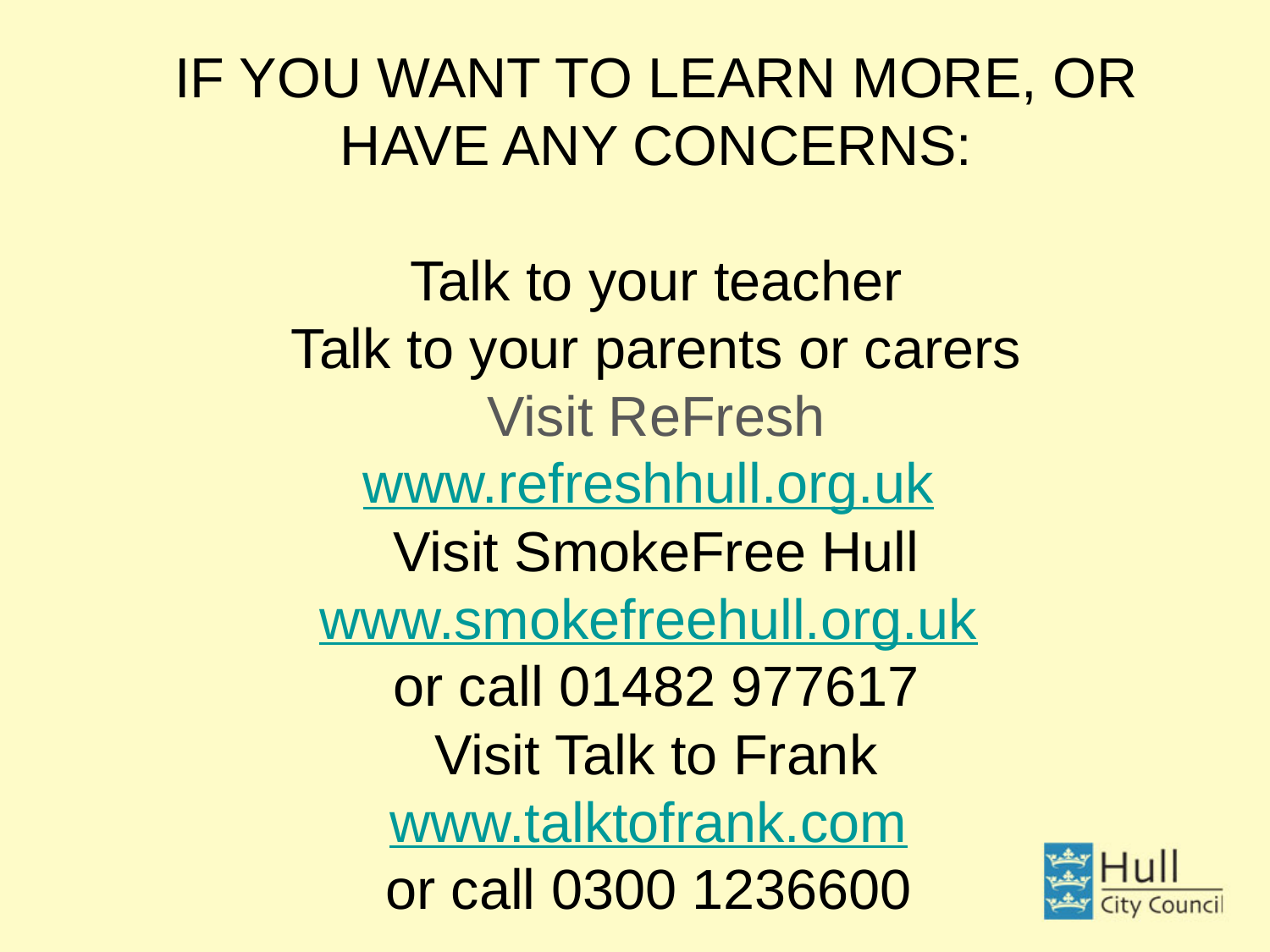

# IF YOU WANT TO LEARN MORE, OR HAVE ANY CONCERNS: Talk to your teacher Talk to your parents or carers Visit ReFresh www.refreshhull.org.uk Visit SmokeFree Hull www.smokefreehull.org.uk or call 01482 977617 Visit Talk to Frank www.talktofrank.com or call 0300 1236600